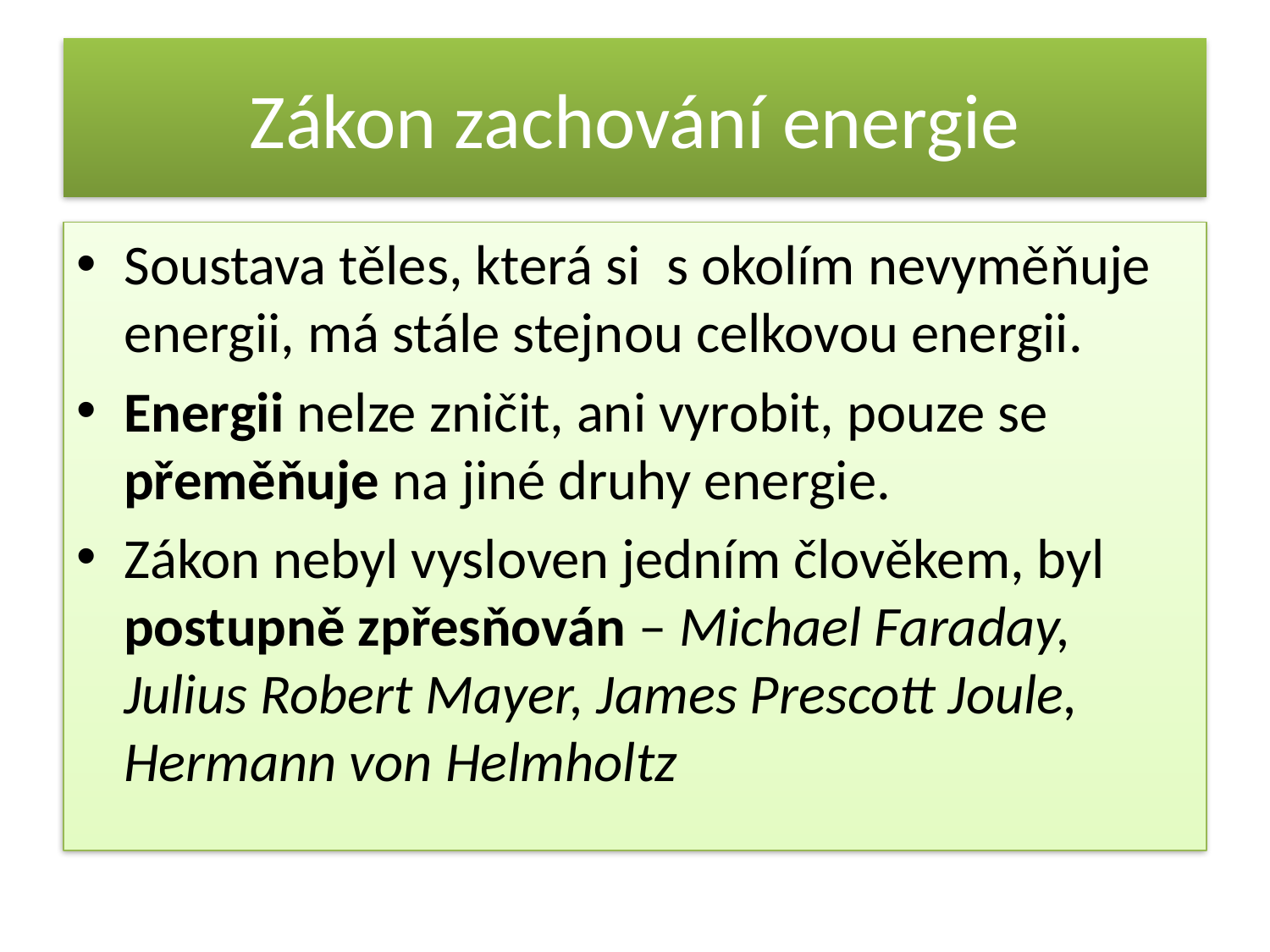

# Zákon zachování energie
Soustava těles, která si  s okolím nevyměňuje energii, má stále stejnou celkovou energii.
Energii nelze zničit, ani vyrobit, pouze se přeměňuje na jiné druhy energie.
Zákon nebyl vysloven jedním člověkem, byl postupně zpřesňován – Michael Faraday, Julius Robert Mayer, James Prescott Joule, Hermann von Helmholtz